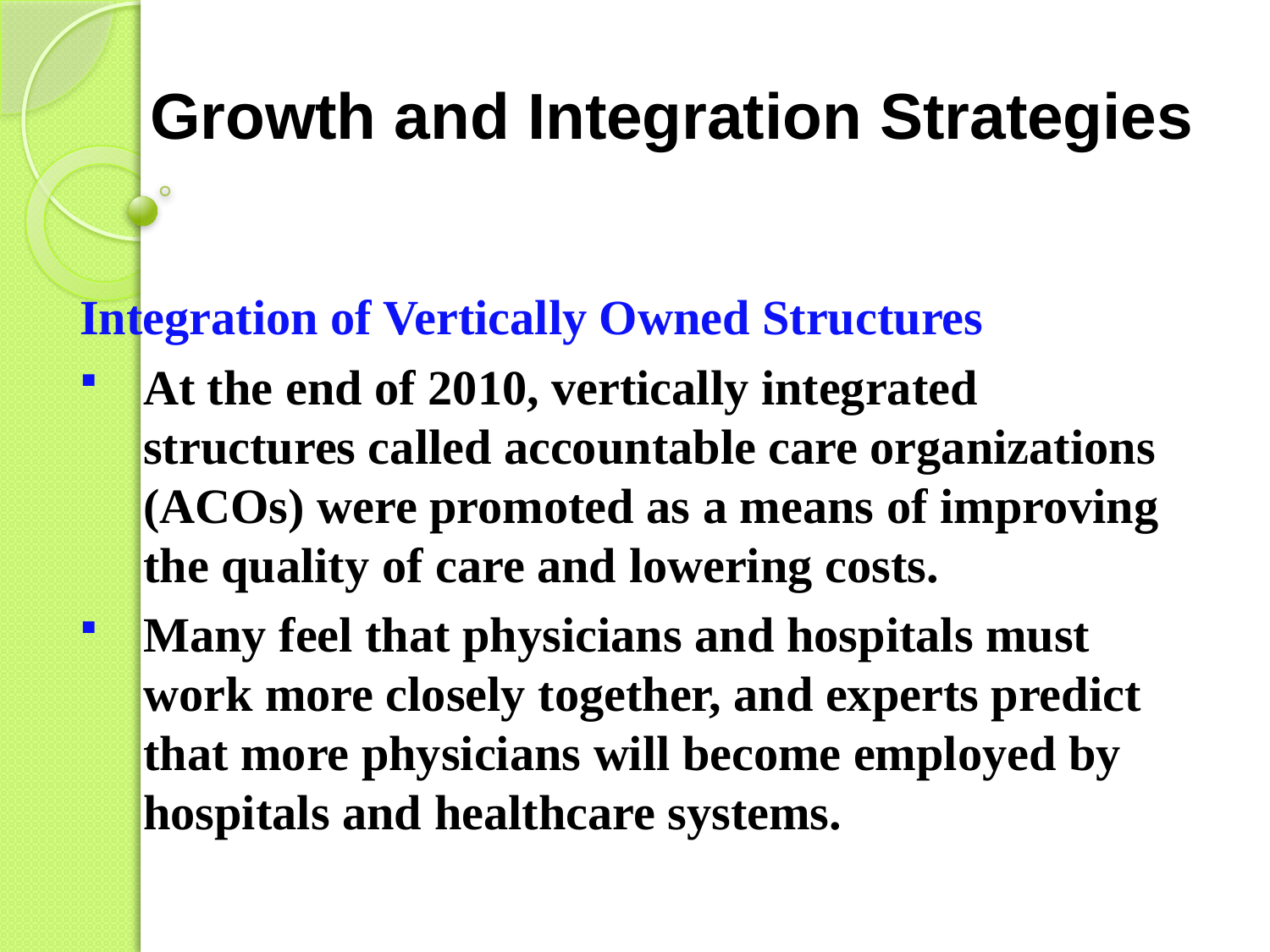

# Growth and Integration Strategies
Integration of Vertically Owned Structures
At the end of 2010, vertically integrated structures called accountable care organizations (ACOs) were promoted as a means of improving the quality of care and lowering costs.
Many feel that physicians and hospitals must work more closely together, and experts predict that more physicians will become employed by hospitals and healthcare systems.